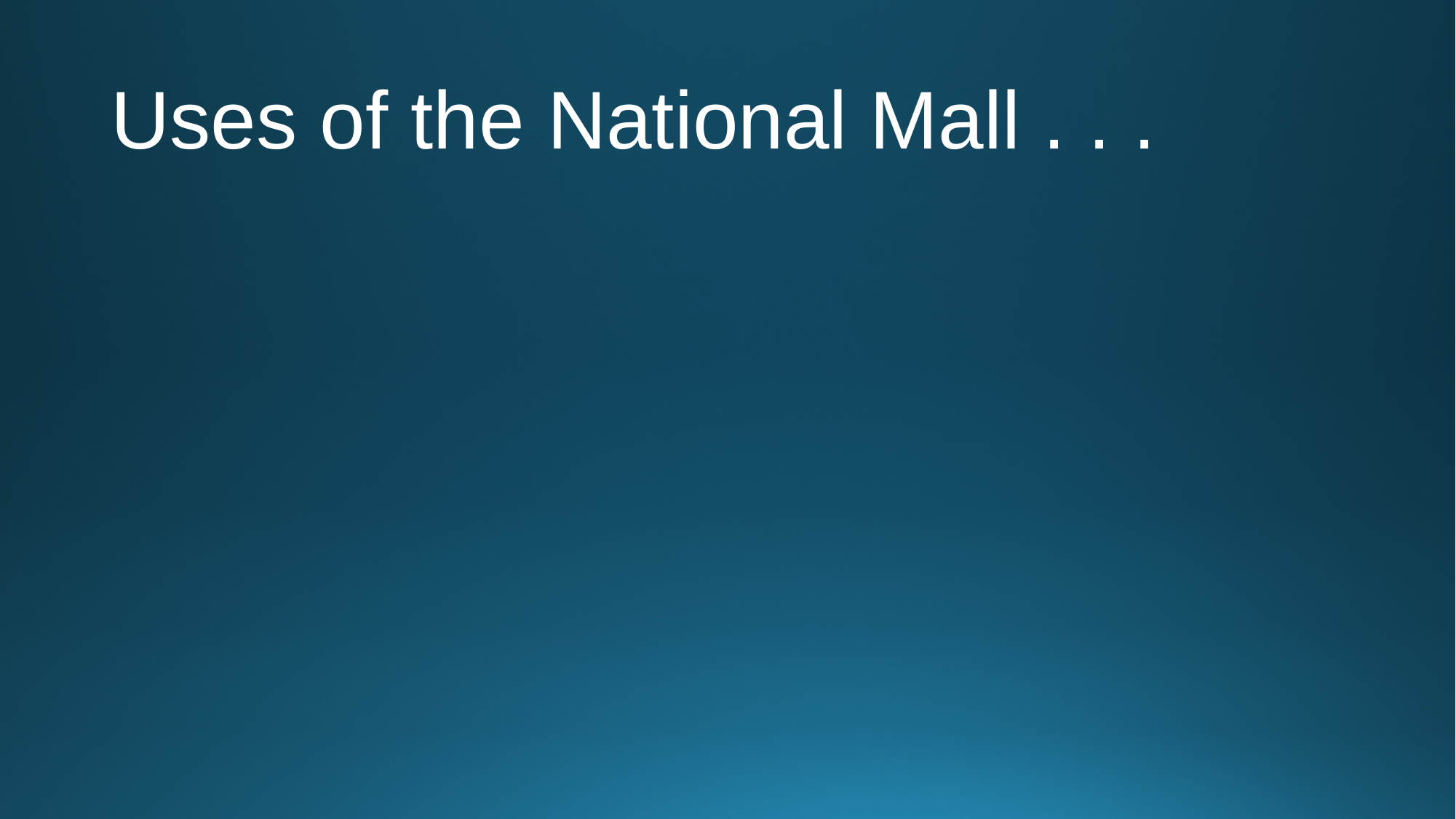

# Uses of the National Mall . . .